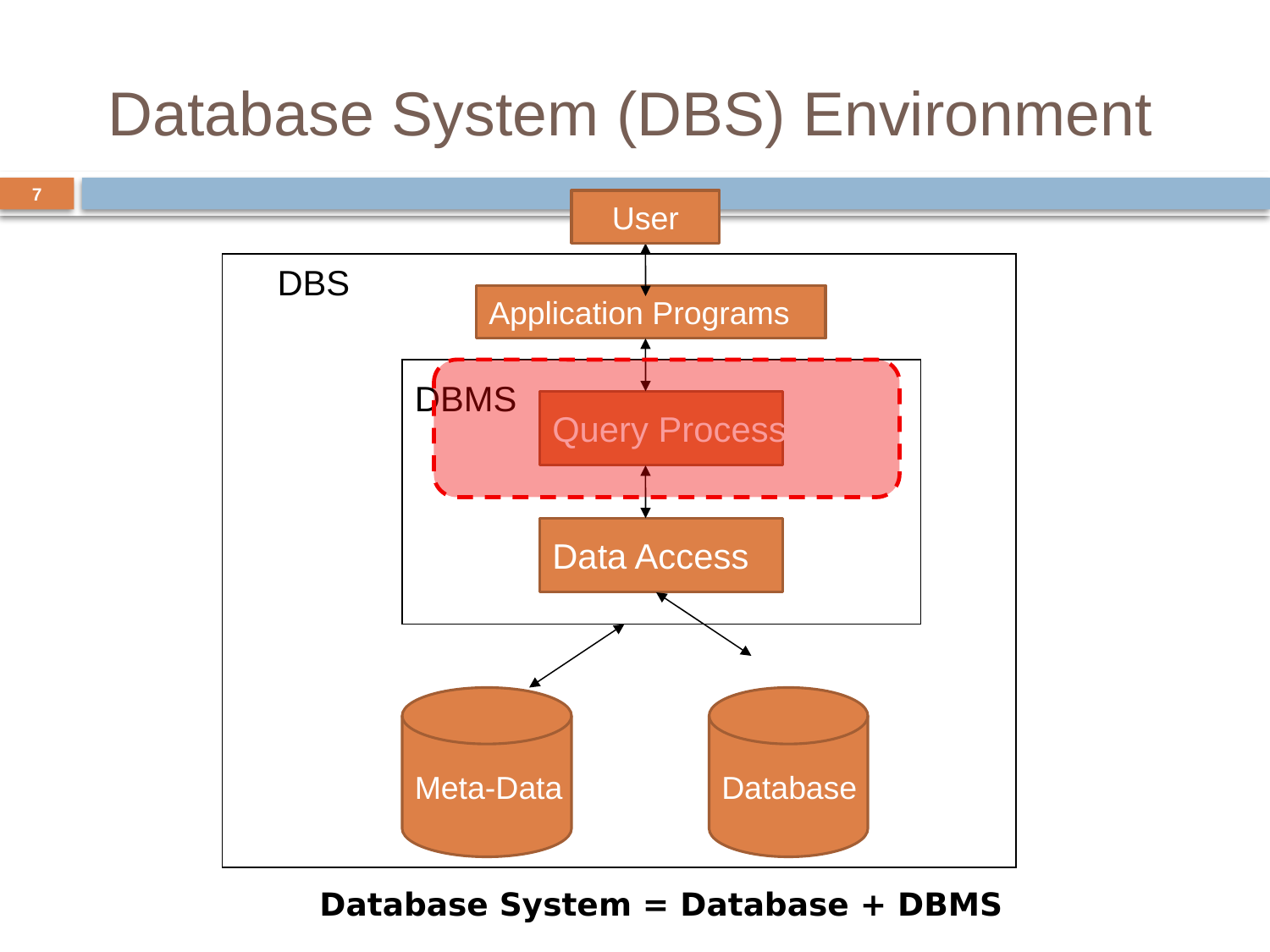

# Database System (DBS) Environment
7
User

DBS
Application Programs

DBMS
Query Process

Data Access

Meta-Data
Database

Database System = Database + DBMS